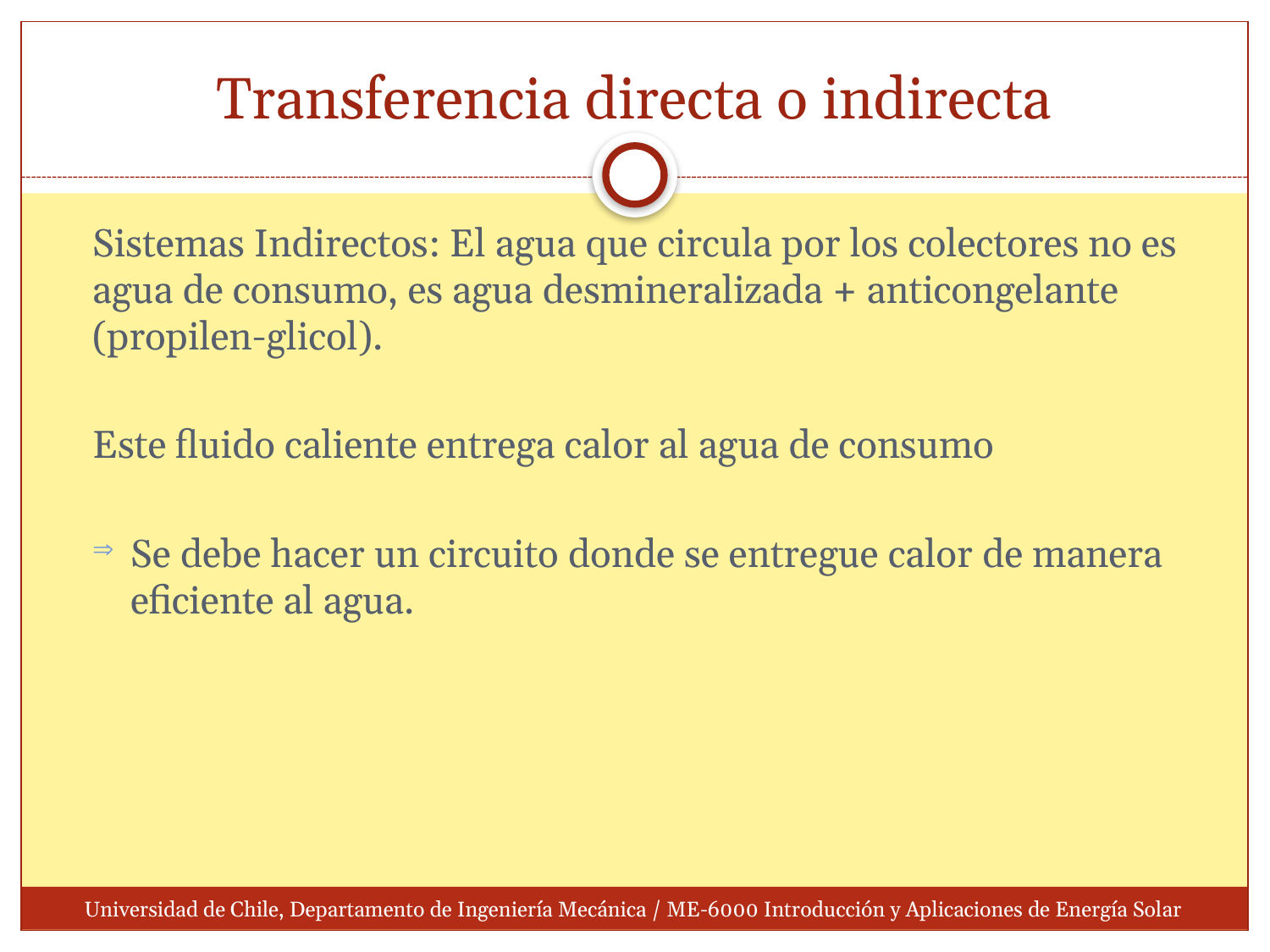

# Transferencia directa o indirecta
Sistemas Indirectos: El agua que circula por los colectores no es agua de consumo, es agua desmineralizada + anticongelante (propilen-glicol).

Este fluido caliente entrega calor al agua de consumo

Se debe hacer un circuito donde se entregue calor de manera eficiente al agua.

Universidad de Chile, Departamento de Ingeniería Mecánica / ME-6000 Introducción y Aplicaciones de Energía Solar